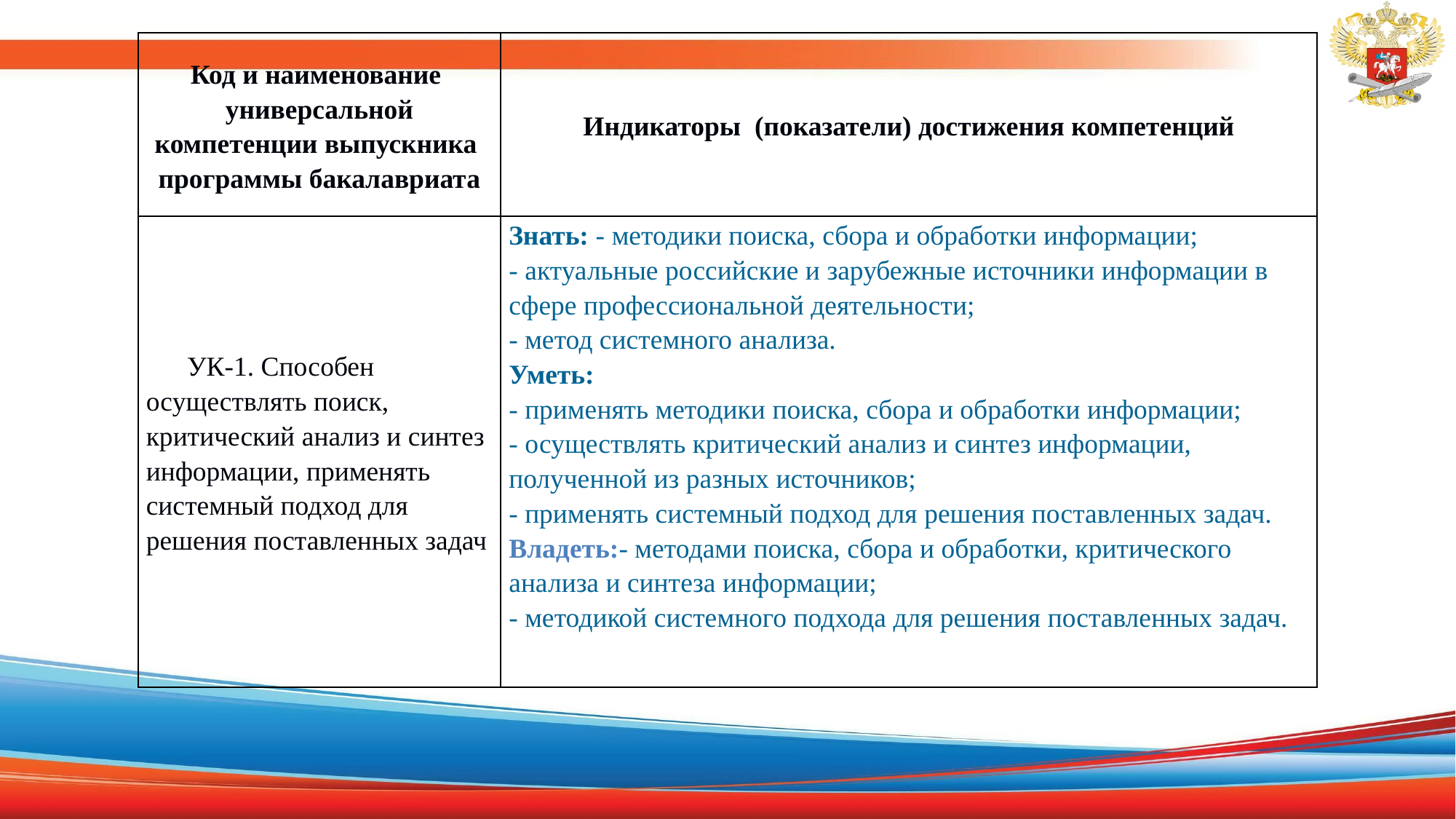

| Код и наименование универсальной компетенции выпускника программы бакалавриата | Индикаторы (показатели) достижения компетенций |
| --- | --- |
| УК-1. Способен осуществлять поиск, критический анализ и синтез информации, применять системный подход для решения поставленных задач | Знать: - методики поиска, сбора и обработки информации; - актуальные российские и зарубежные источники информации в сфере профессиональной деятельности; - метод системного анализа. Уметь: - применять методики поиска, сбора и обработки информации; - осуществлять критический анализ и синтез информации, полученной из разных источников; - применять системный подход для решения поставленных задач. Владеть:- методами поиска, сбора и обработки, критического анализа и синтеза информации; - методикой системного подхода для решения поставленных задач. |